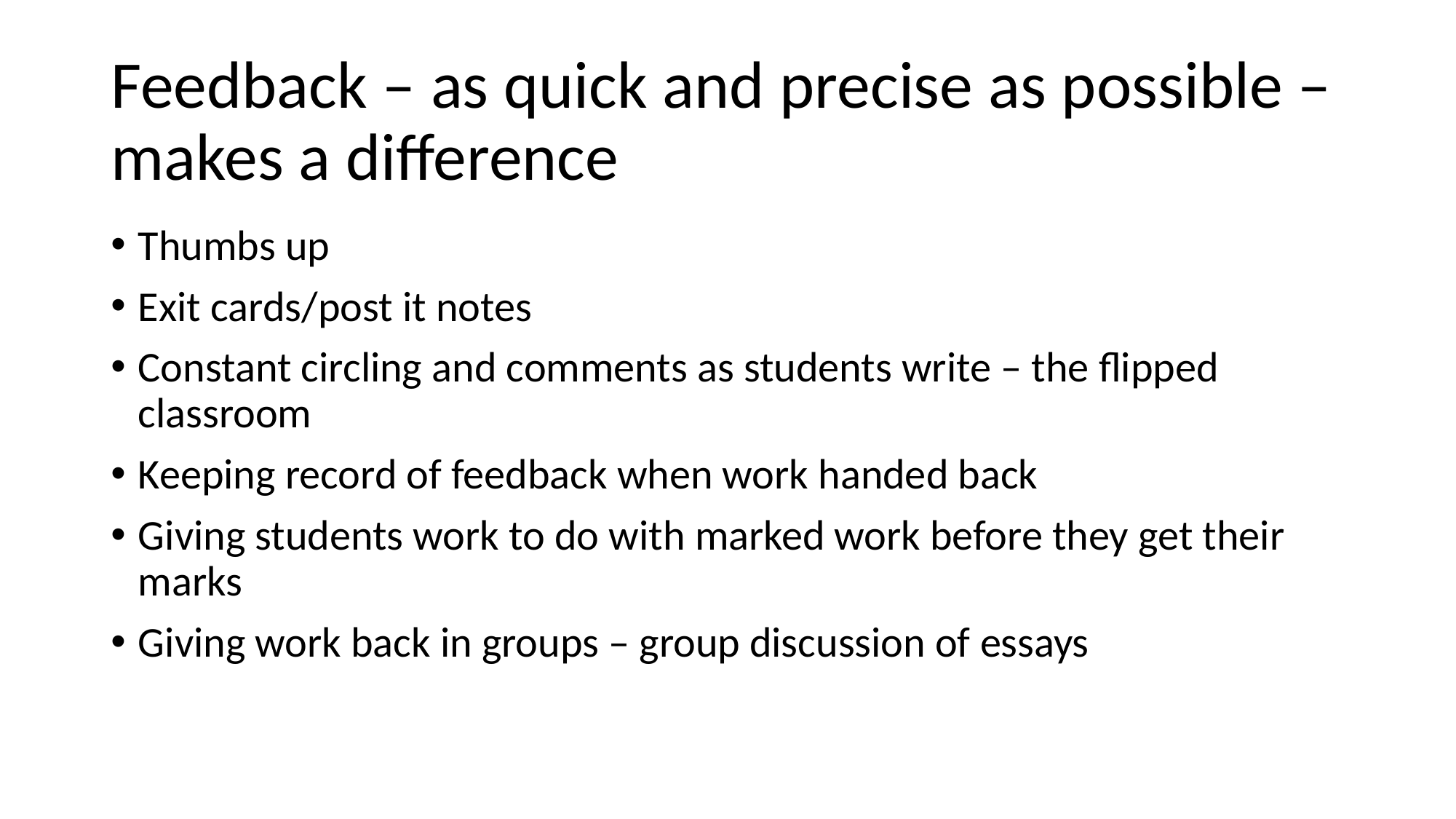

# Feedback – as quick and precise as possible – makes a difference
Thumbs up
Exit cards/post it notes
Constant circling and comments as students write – the flipped classroom
Keeping record of feedback when work handed back
Giving students work to do with marked work before they get their marks
Giving work back in groups – group discussion of essays